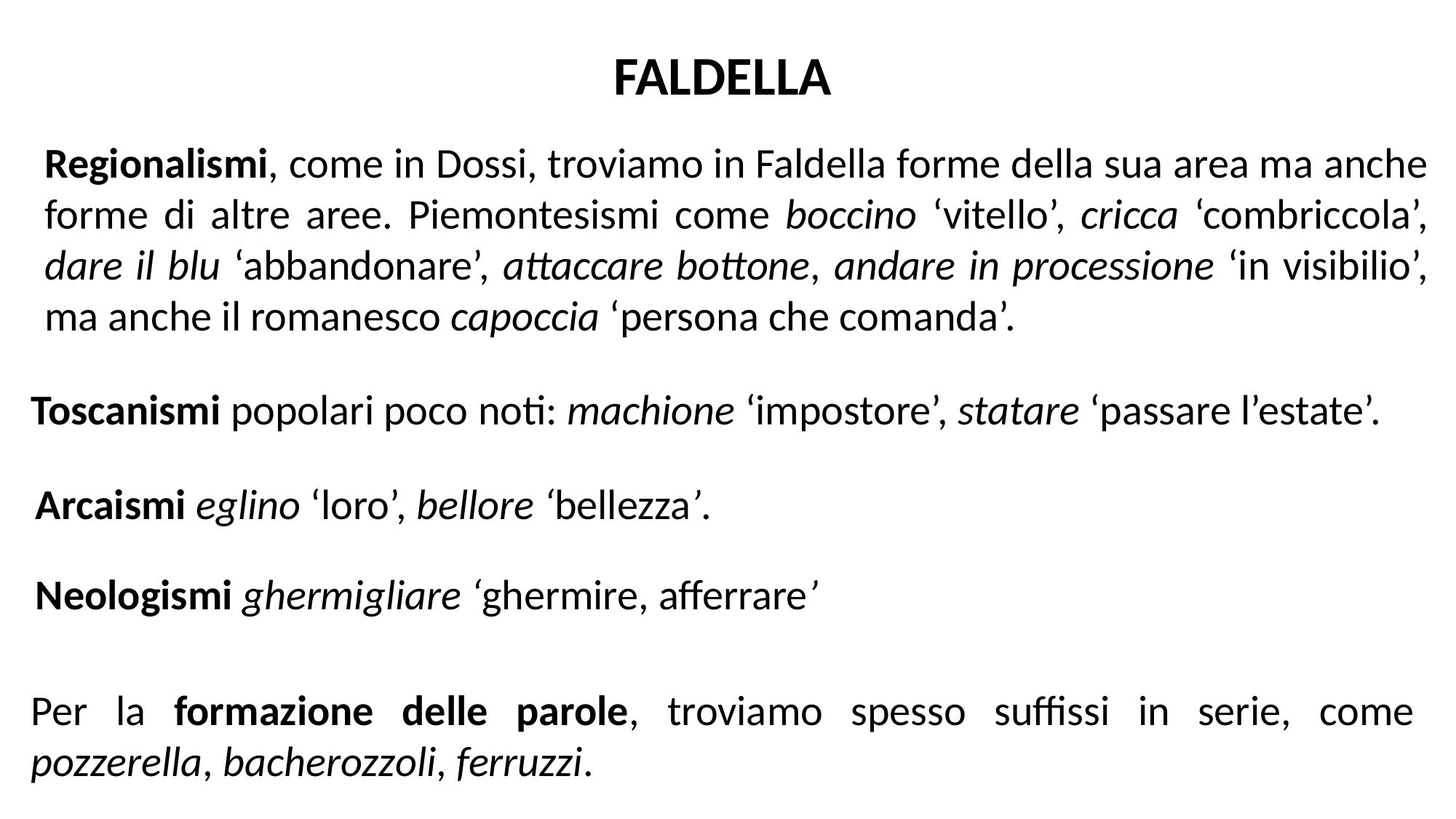

FALDELLA
Regionalismi, come in Dossi, troviamo in Faldella forme della sua area ma anche forme di altre aree. Piemontesismi come boccino ‘vitello’, cricca ‘combriccola’, dare il blu ‘abbandonare’, attaccare bottone, andare in processione ‘in visibilio’, ma anche il romanesco capoccia ‘persona che comanda’.
Toscanismi popolari poco noti: machione ‘impostore’, statare ‘passare l’estate’.
Arcaismi eglino ‘loro’, bellore ‘bellezza’.
Neologismi ghermigliare ‘ghermire, afferrare’
Per la formazione delle parole, troviamo spesso suffissi in serie, come pozzerella, bacherozzoli, ferruzzi.